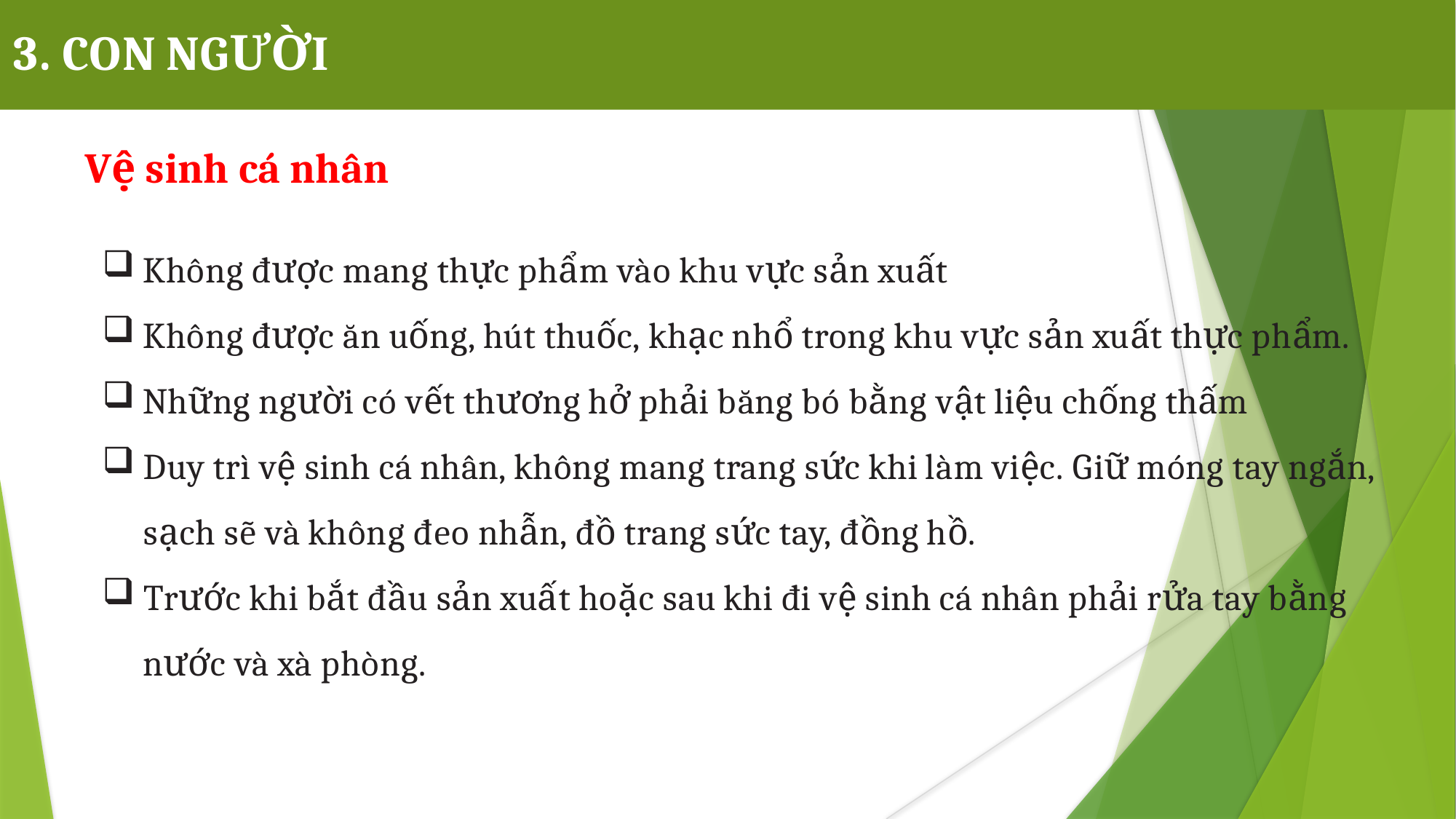

3. CON NGƯỜI
Vệ sinh cá nhân
Không được mang thực phẩm vào khu vực sản xuất
Không được ăn uống, hút thuốc, khạc nhổ trong khu vực sản xuất thực phẩm.
Những người có vết thương hở phải băng bó bằng vật liệu chống thấm
Duy trì vệ sinh cá nhân, không mang trang sức khi làm việc. Giữ móng tay ngắn, sạch sẽ và không đeo nhẫn, đồ trang sức tay, đồng hồ.
Trước khi bắt đầu sản xuất hoặc sau khi đi vệ sinh cá nhân phải rửa tay bằng nước và xà phòng.